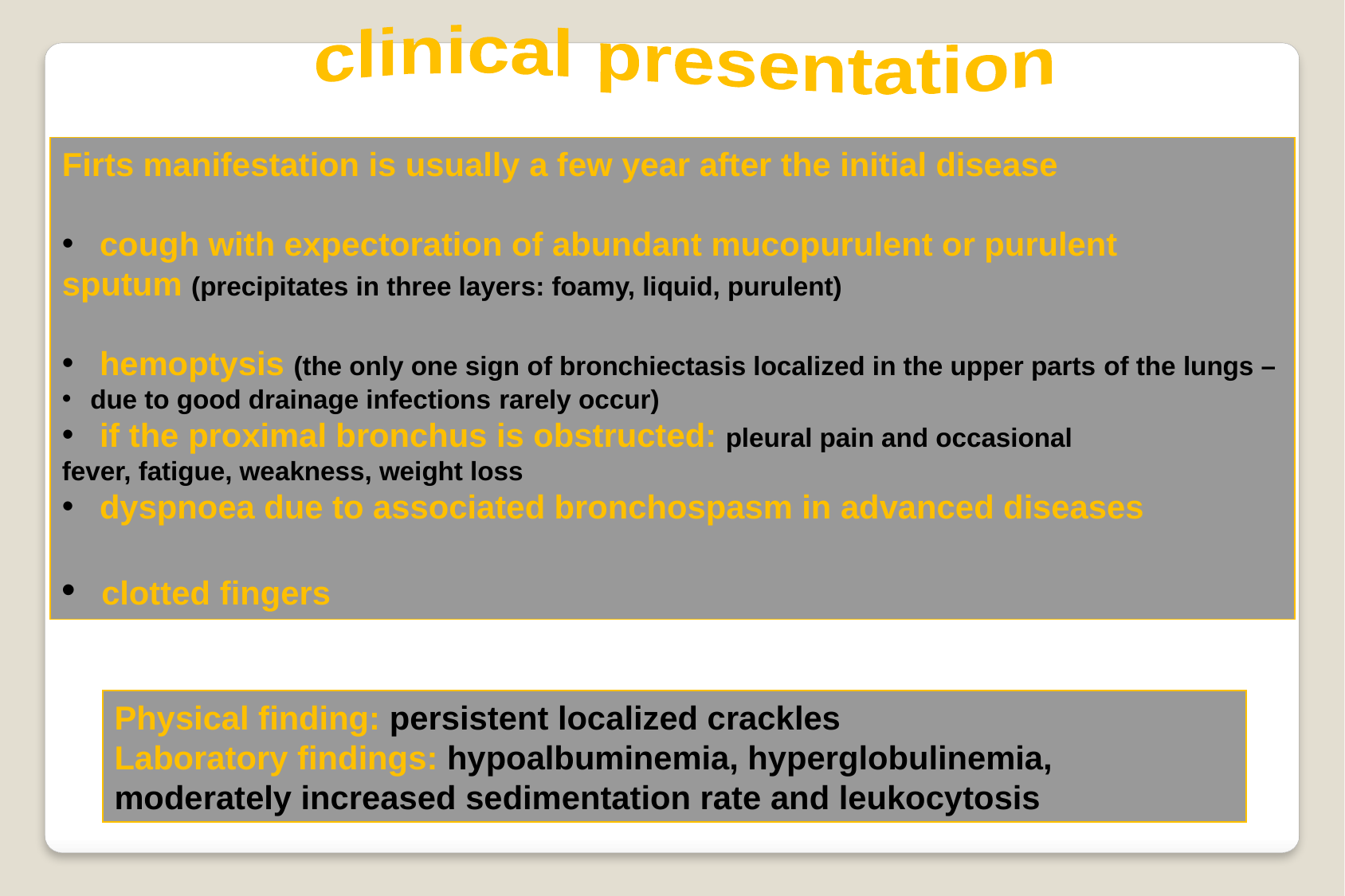

clinical presentation
Firts manifestation is usually a few year after the initial disease

 cough with expectoration of abundant mucopurulent or purulent
sputum (precipitates in three layers: foamy, liquid, purulent)

 hemoptysis (the only one sign of bronchiectasis localized in the upper parts of the lungs –
due to good drainage infections rarely occur)
 if the proximal bronchus is obstructed: pleural pain and occasional
fever, fatigue, weakness, weight loss
 dyspnoea due to associated bronchospasm in advanced diseases

 clotted fingers
Physical finding: persistent localized crackles
Laboratory findings: hypoalbuminemia, hyperglobulinemia,
moderately increased sedimentation rate and leukocytosis